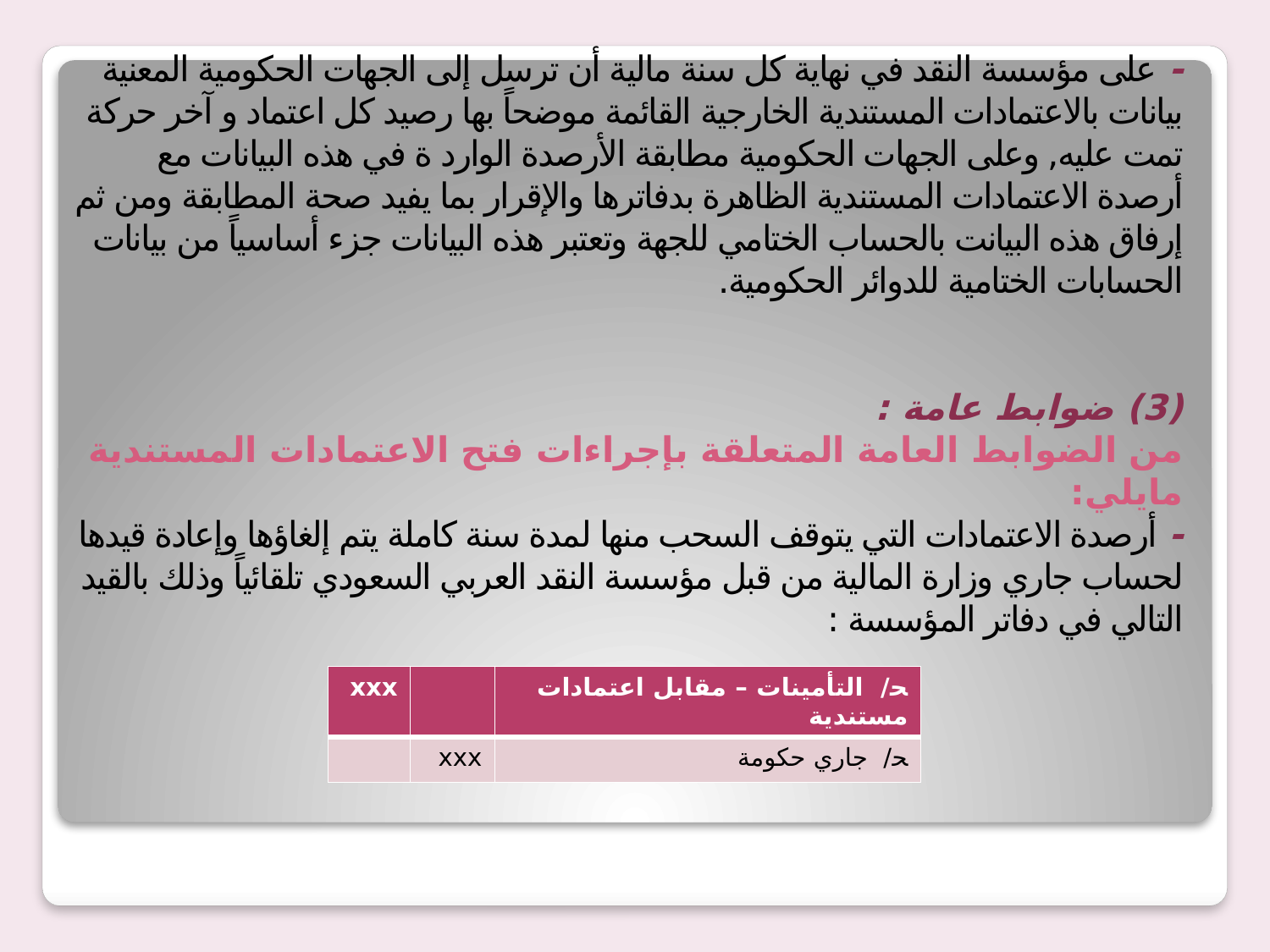

- على مؤسسة النقد في نهاية كل سنة مالية أن ترسل إلى الجهات الحكومية المعنية بيانات بالاعتمادات المستندية الخارجية القائمة موضحاً بها رصيد كل اعتماد و آخر حركة تمت عليه, وعلى الجهات الحكومية مطابقة الأرصدة الوارد ة في هذه البيانات مع أرصدة الاعتمادات المستندية الظاهرة بدفاترها والإقرار بما يفيد صحة المطابقة ومن ثم إرفاق هذه البيانت بالحساب الختامي للجهة وتعتبر هذه البيانات جزء أساسياً من بيانات الحسابات الختامية للدوائر الحكومية.

(3) ضوابط عامة :
من الضوابط العامة المتعلقة بإجراءات فتح الاعتمادات المستندية مايلي:
- أرصدة الاعتمادات التي يتوقف السحب منها لمدة سنة كاملة يتم إلغاؤها وإعادة قيدها لحساب جاري وزارة المالية من قبل مؤسسة النقد العربي السعودي تلقائياً وذلك بالقيد التالي في دفاتر المؤسسة :
| xxx |  | ﺤ/ التأمينات – مقابل اعتمادات مستندية |
| --- | --- | --- |
|  | xxx | ﺤ/ جاري حكومة |